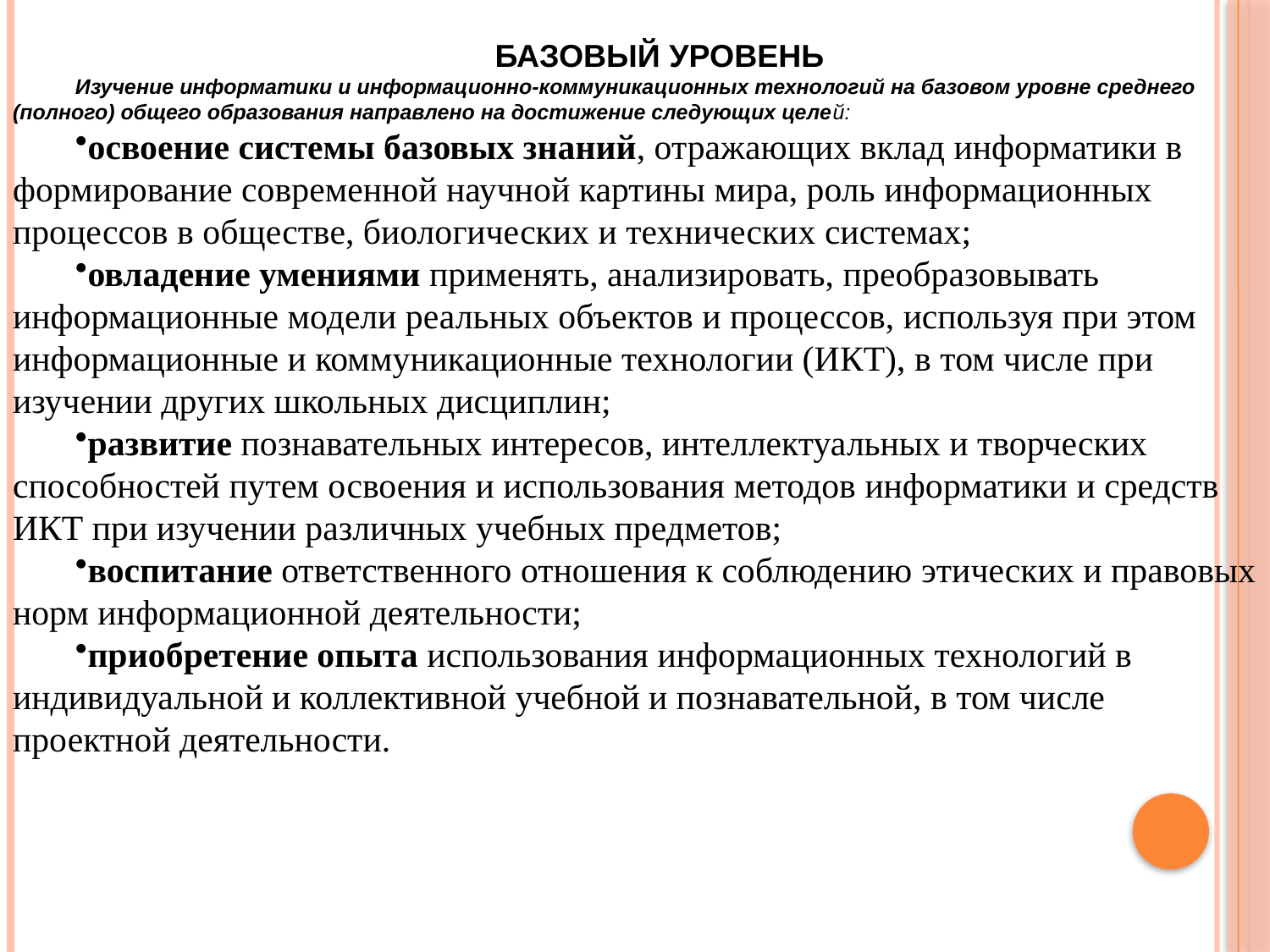

БАЗОВЫЙ УРОВЕНЬ
Изучение информатики и информационно-коммуникационных технологий на базовом уровне среднего (полного) общего образования направлено на достижение следующих целей:
освоение системы базовых знаний, отражающих вклад информатики в формирование современной научной картины мира, роль информационных процессов в обществе, биологических и технических системах;
овладение умениями применять, анализировать, преобразовывать информационные модели реальных объектов и процессов, используя при этом информационные и коммуникационные технологии (ИКТ), в том числе при изучении других школьных дисциплин;
развитие познавательных интересов, интеллектуальных и творческих способностей путем освоения и использования методов информатики и средств ИКТ при изучении различных учебных предметов;
воспитание ответственного отношения к соблюдению этических и правовых норм информационной деятельности;
приобретение опыта использования информационных технологий в индивидуальной и коллективной учебной и познавательной, в том числе проектной деятельности.